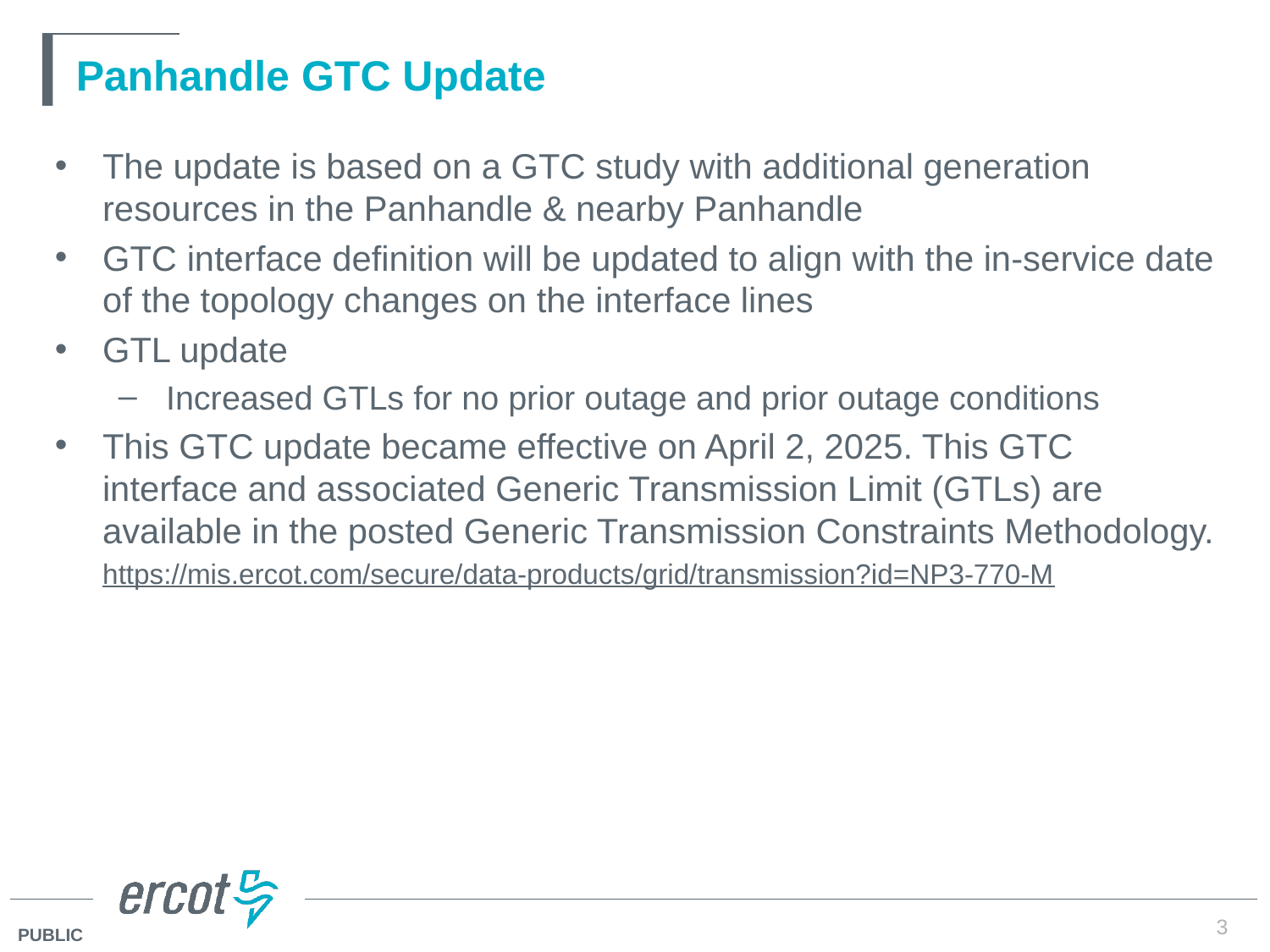

# Panhandle GTC Update
The update is based on a GTC study with additional generation resources in the Panhandle & nearby Panhandle
GTC interface definition will be updated to align with the in-service date of the topology changes on the interface lines
GTL update
Increased GTLs for no prior outage and prior outage conditions
This GTC update became effective on April 2, 2025. This GTC interface and associated Generic Transmission Limit (GTLs) are available in the posted Generic Transmission Constraints Methodology.
https://mis.ercot.com/secure/data-products/grid/transmission?id=NP3-770-M

3